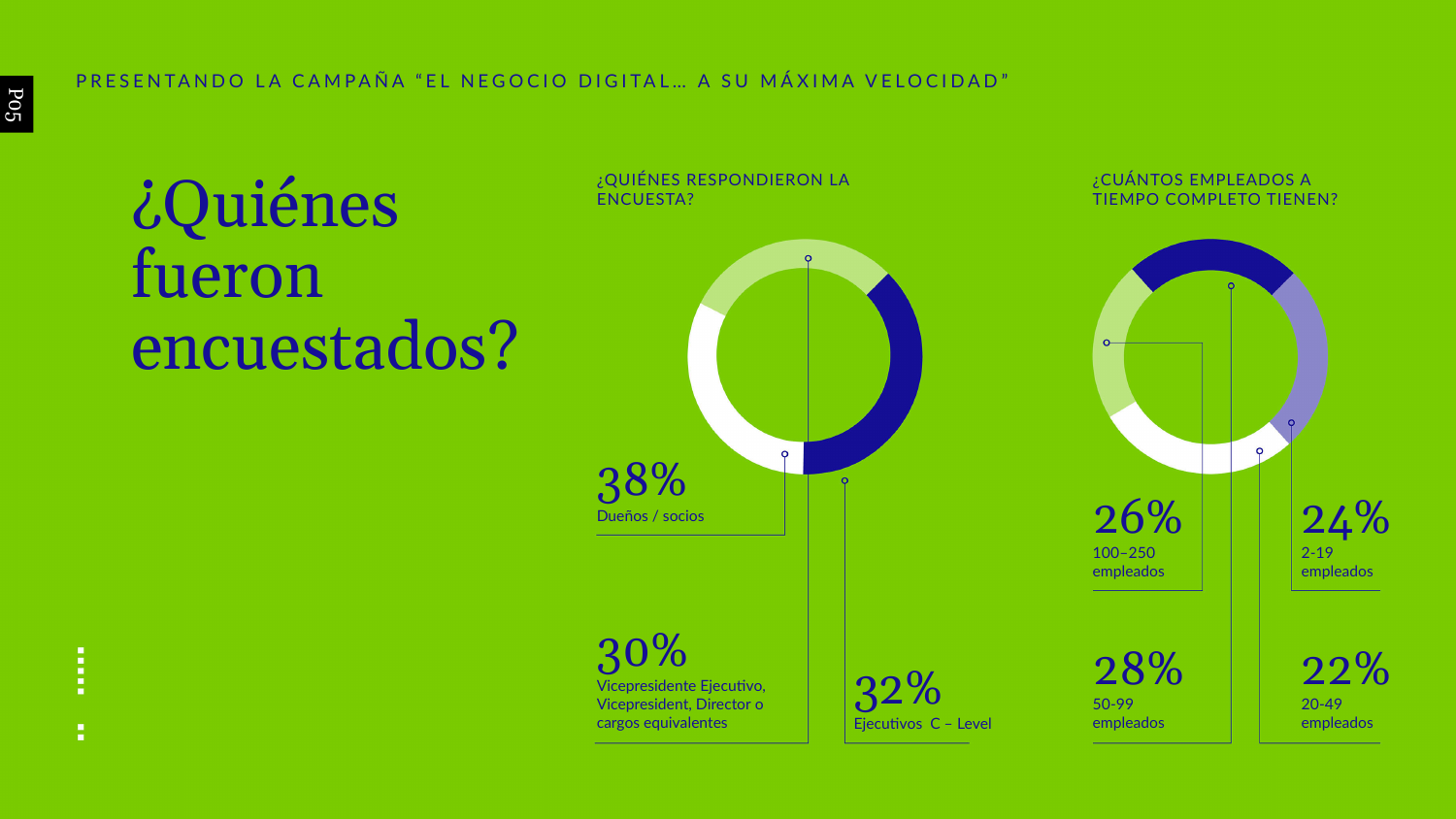

Presentando la campaÑa “el negocio digital… a su máxima velocidad”
P05
¿quiénes respondieron la encuesta?
¿Cuántos empleados a tiempo completo tienen?
¿Quiénes fueron encuestados?
38%
26%
24%
Dueños / socios
100–250
empleados
2-19
empleados
30%
28%
22%
32%
Vicepresidente Ejecutivo, Vicepresident, Director o cargos equivalentes
50-99
empleados
20-49 empleados
Ejecutivos  C – Level